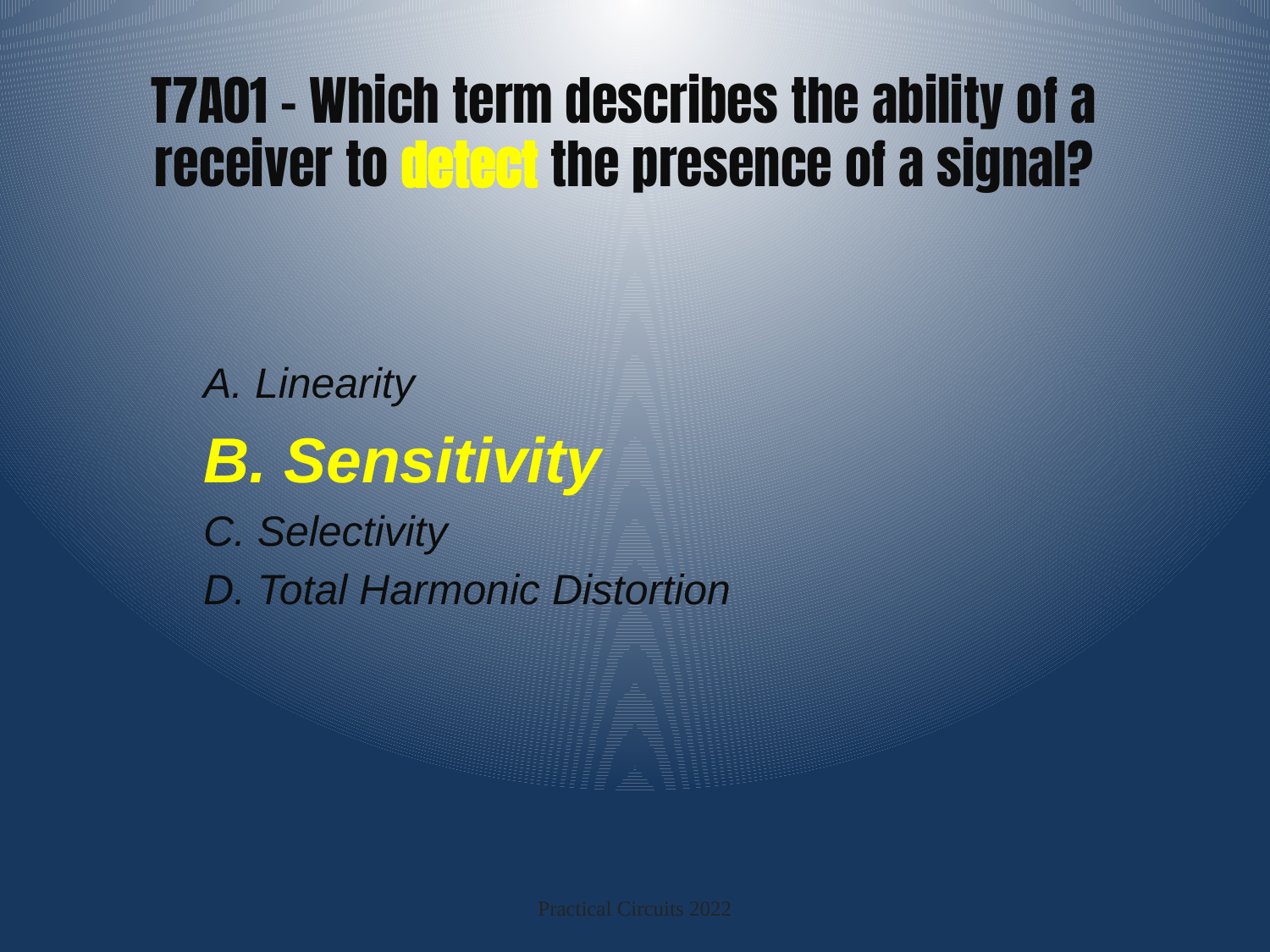

# T7A01 - Which term describes the ability of a receiver to detect the presence of a signal?
A. Linearity
B. Sensitivity
C. Selectivity
D. Total Harmonic Distortion
Practical Circuits 2022